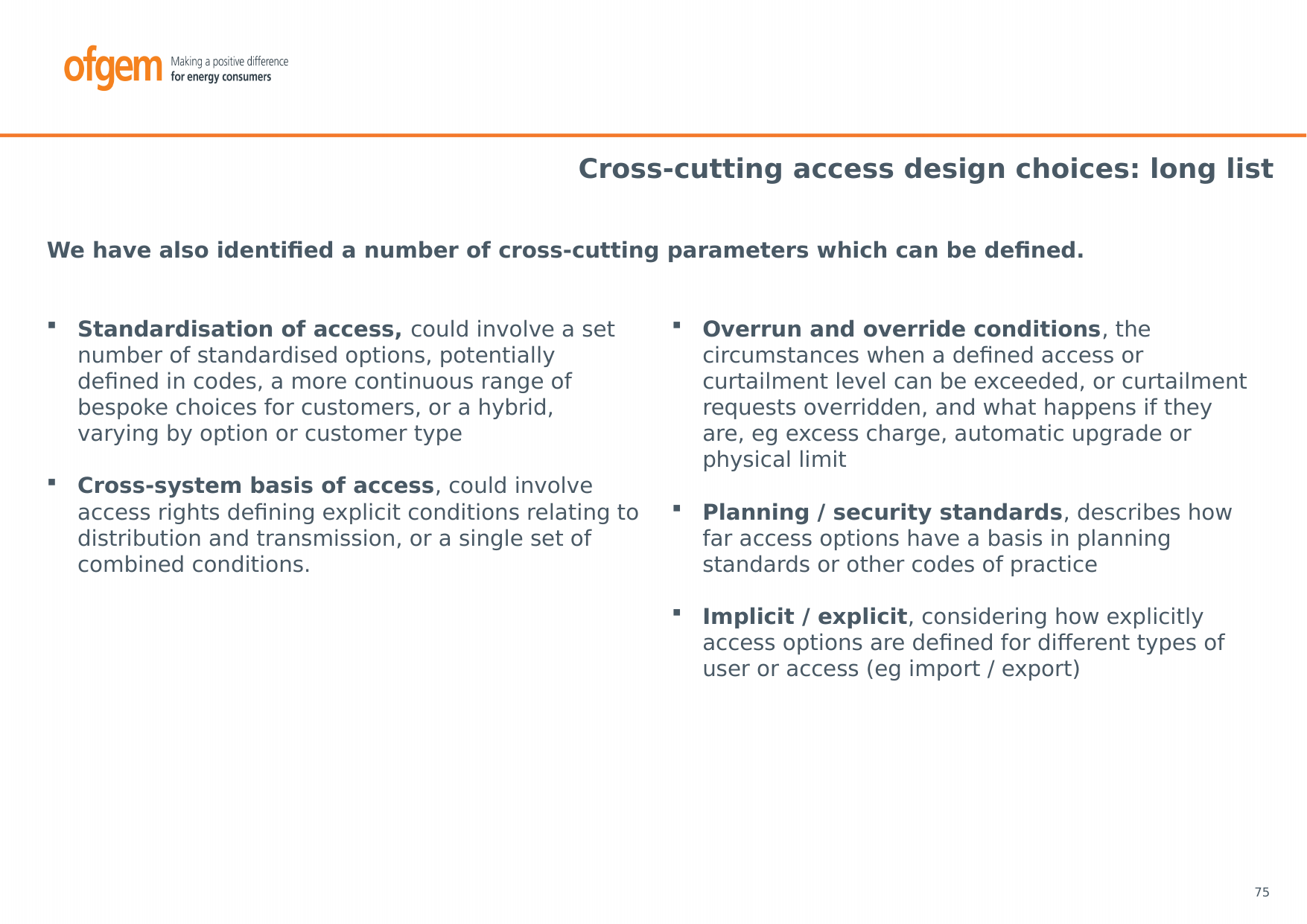

# Cross-cutting access design choices: long list
We have also identified a number of cross-cutting parameters which can be defined.
Standardisation of access, could involve a set number of standardised options, potentially defined in codes, a more continuous range of bespoke choices for customers, or a hybrid, varying by option or customer type

Cross-system basis of access, could involve access rights defining explicit conditions relating to distribution and transmission, or a single set of combined conditions.
Overrun and override conditions, the circumstances when a defined access or curtailment level can be exceeded, or curtailment requests overridden, and what happens if they are, eg excess charge, automatic upgrade or physical limit

Planning / security standards, describes how far access options have a basis in planning standards or other codes of practice

Implicit / explicit, considering how explicitly access options are defined for different types of user or access (eg import / export)

75